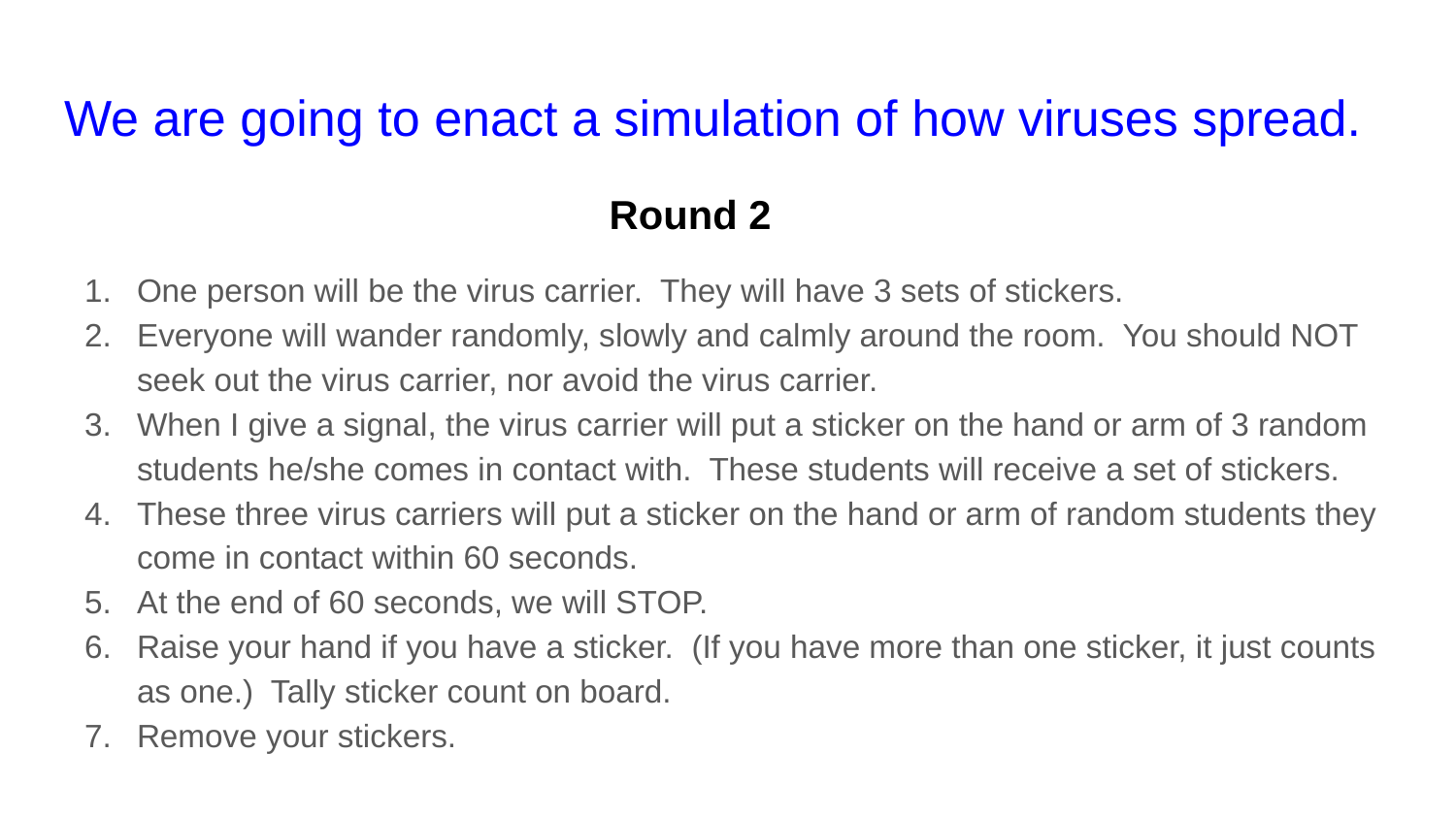

# We are going to enact a simulation of how viruses spread.
Round 2
One person will be the virus carrier.  They will have 3 sets of stickers.
Everyone will wander randomly, slowly and calmly around the room.  You should NOT seek out the virus carrier, nor avoid the virus carrier.
When I give a signal, the virus carrier will put a sticker on the hand or arm of 3 random students he/she comes in contact with.  These students will receive a set of stickers.
These three virus carriers will put a sticker on the hand or arm of random students they come in contact within 60 seconds.
At the end of 60 seconds, we will STOP.
Raise your hand if you have a sticker.  (If you have more than one sticker, it just counts as one.)  Tally sticker count on board.
Remove your stickers.